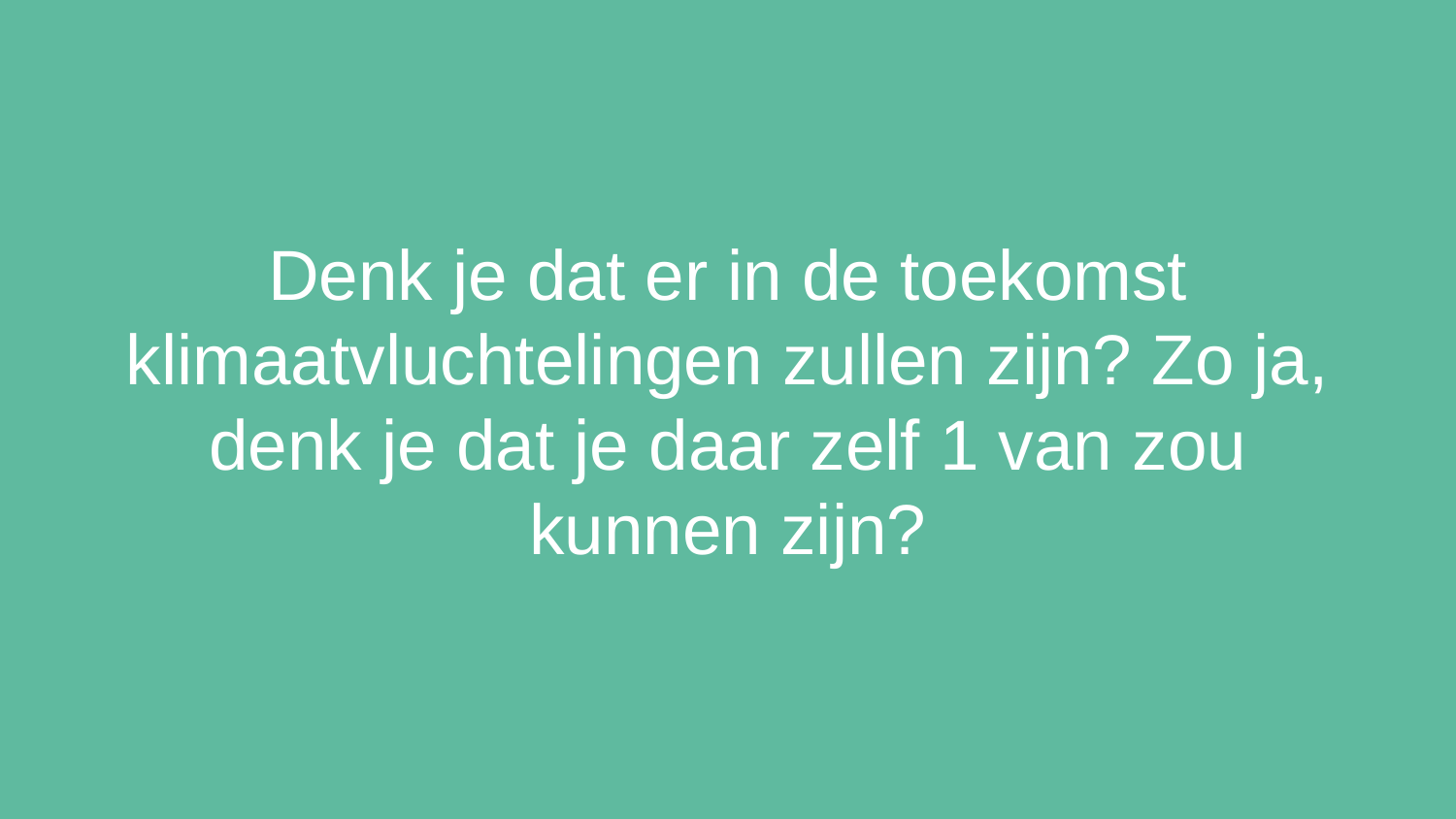

Denk je dat er in de toekomst klimaatvluchtelingen zullen zijn? Zo ja, denk je dat je daar zelf 1 van zou kunnen zijn?